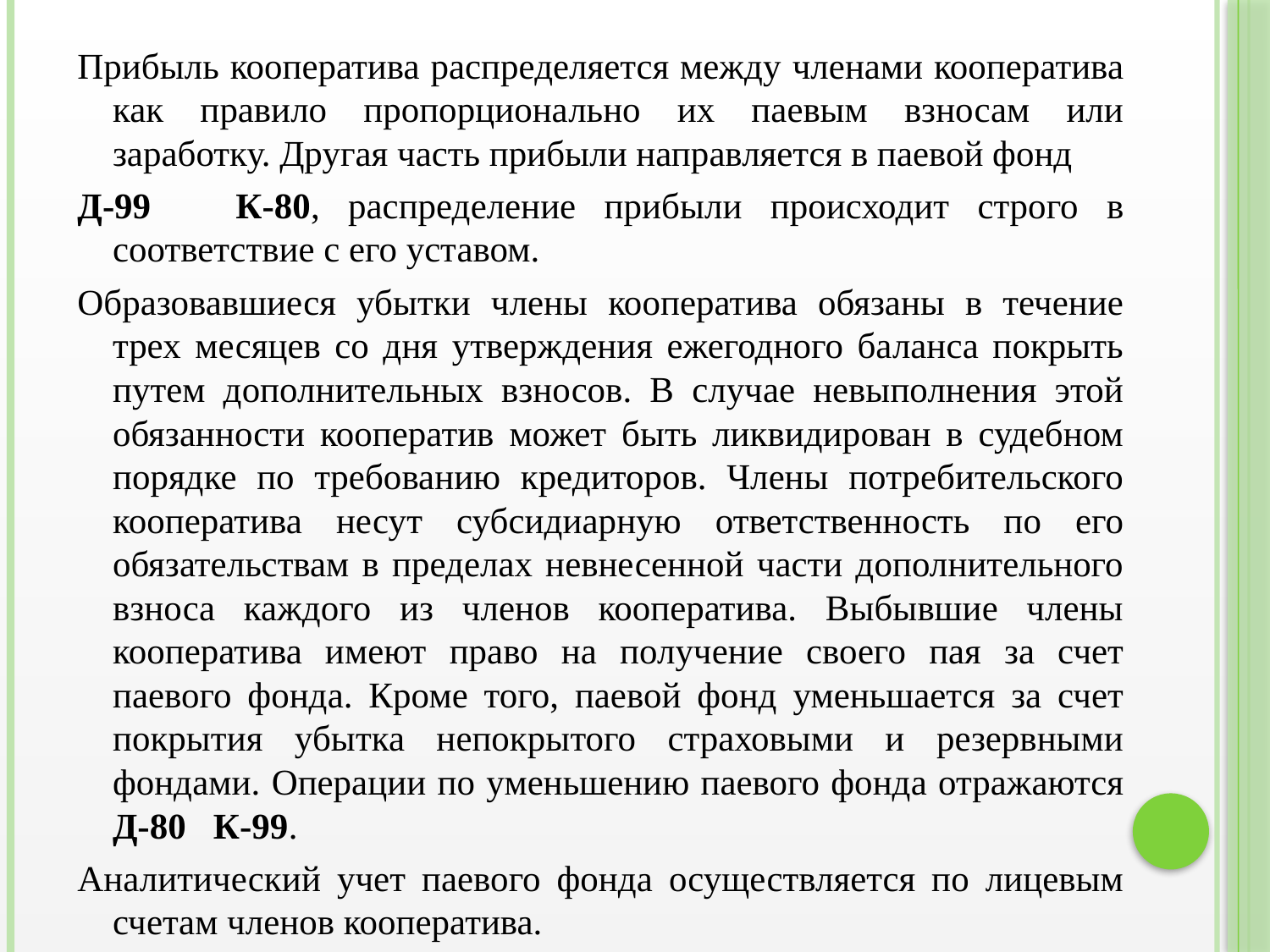

Прибыль кооператива распределяется между членами кооператива как правило пропорционально их паевым взносам или заработку. Другая часть прибыли направляется в паевой фонд
Д-99   К-80, распределение прибыли происходит строго в соответствие с его уставом.
Образовавшиеся убытки члены кооператива обязаны в течение трех месяцев со дня утверждения ежегодного баланса покрыть путем дополнительных взносов. В случае невыполнения этой обязанности кооператив может быть ликвидирован в судебном порядке по требованию кредиторов. Члены потребительского кооператива несут субсидиарную ответственность по его обязательствам в пределах невнесенной части дополнительного взноса каждого из членов кооператива. Выбывшие члены кооператива имеют право на получение своего пая за счет паевого фонда. Кроме того, паевой фонд уменьшается за счет покрытия убытка непокрытого страховыми и резервными фондами. Операции по уменьшению паевого фонда отражаются Д-80   К-99.
Аналитический учет паевого фонда осуществляется по лицевым счетам членов кооператива.